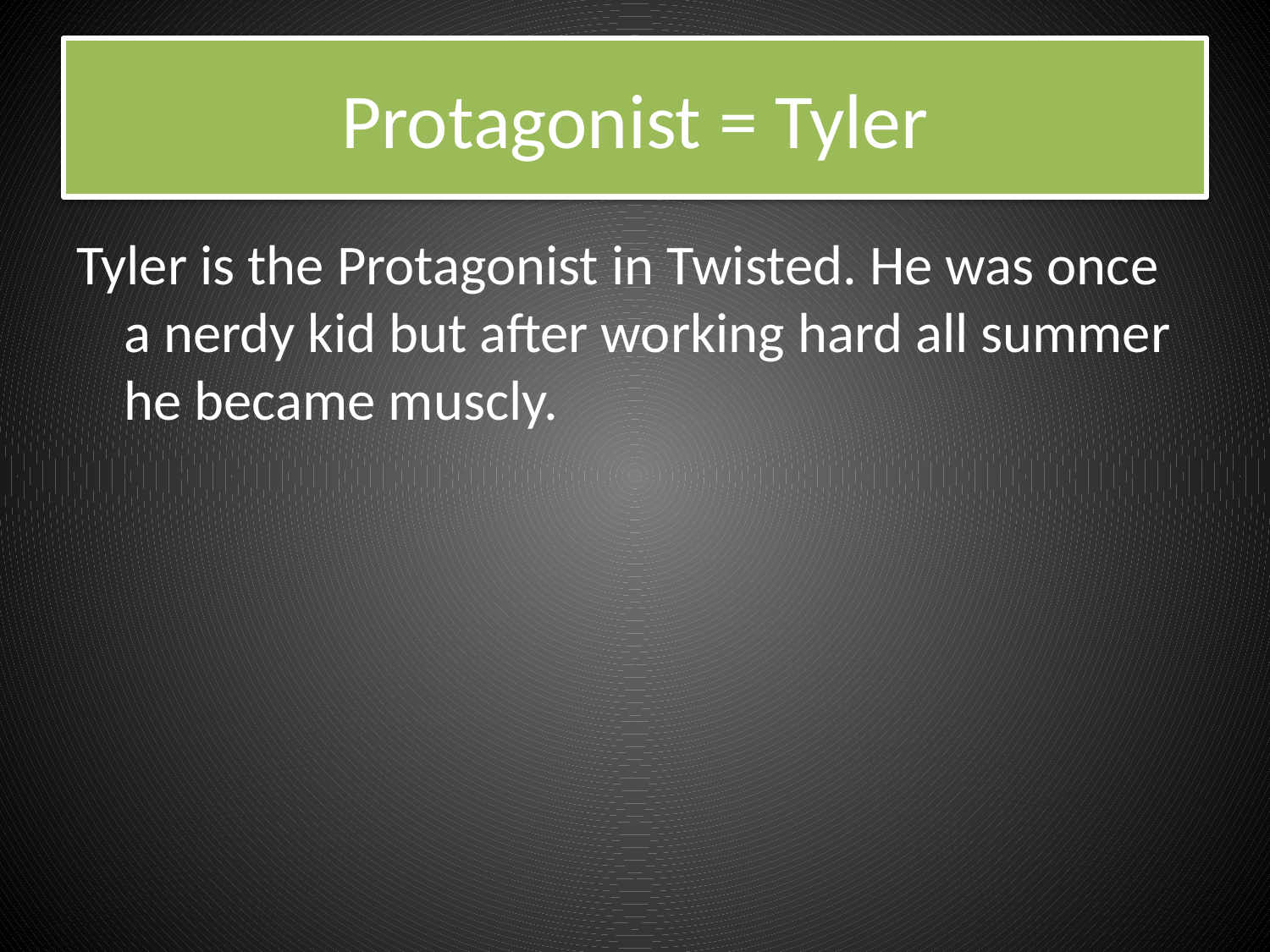

# Protagonist = Tyler
Tyler is the Protagonist in Twisted. He was once a nerdy kid but after working hard all summer he became muscly.